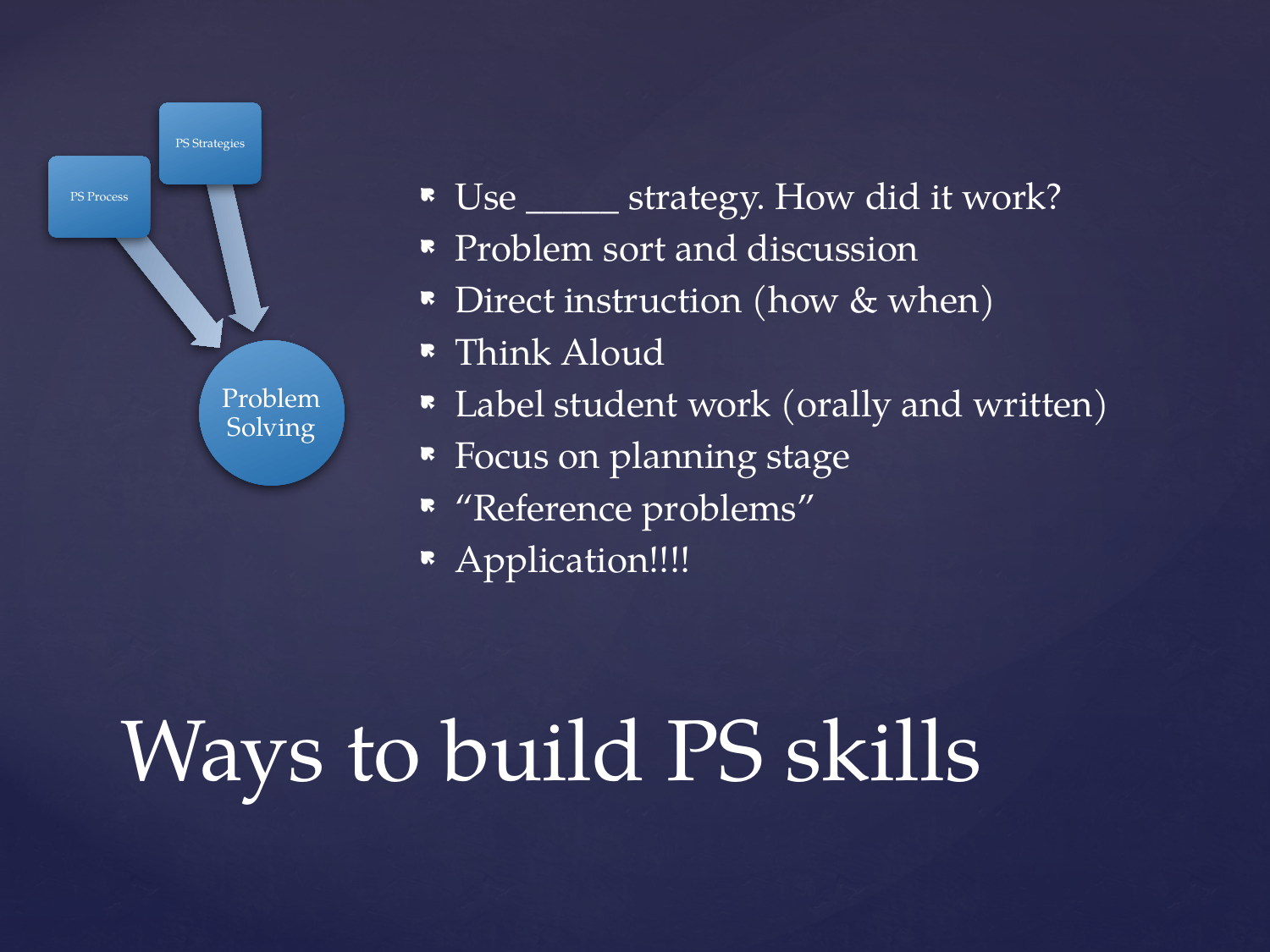

PS Strategies

PS Process

Problem Solving
Use _____ strategy. How did it work?
Problem sort and discussion
Direct instruction (how & when)
Think Aloud
Label student work (orally and written)
Focus on planning stage
“Reference problems”
Application!!!!
# Ways to build PS skills